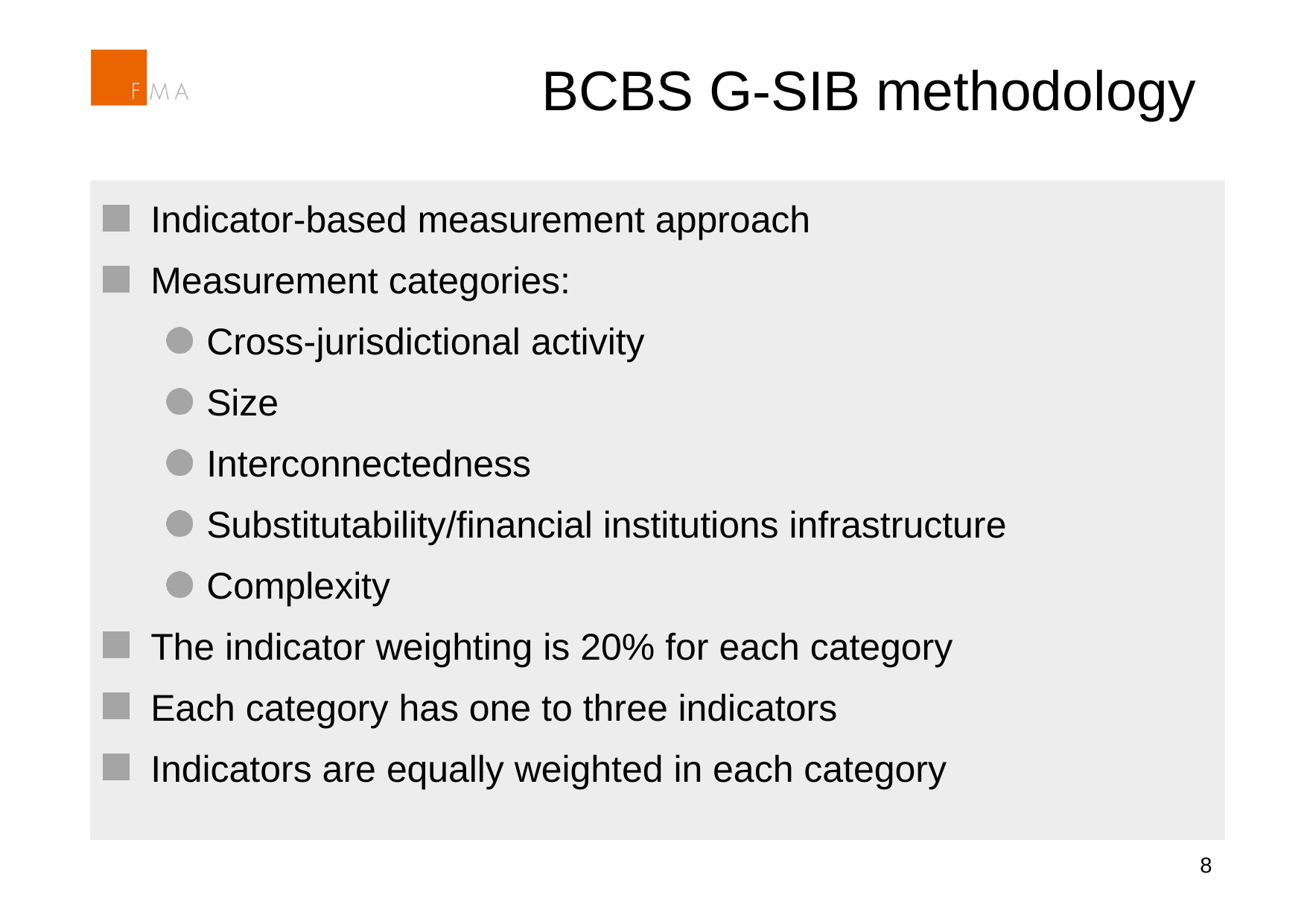

# BCBS G-SIB methodology
Indicator-based measurement approach
Measurement categories:
Cross-jurisdictional activity
Size
Interconnectedness
Substitutability/financial institutions infrastructure
Complexity
The indicator weighting is 20% for each category
Each category has one to three indicators
Indicators are equally weighted in each category

8